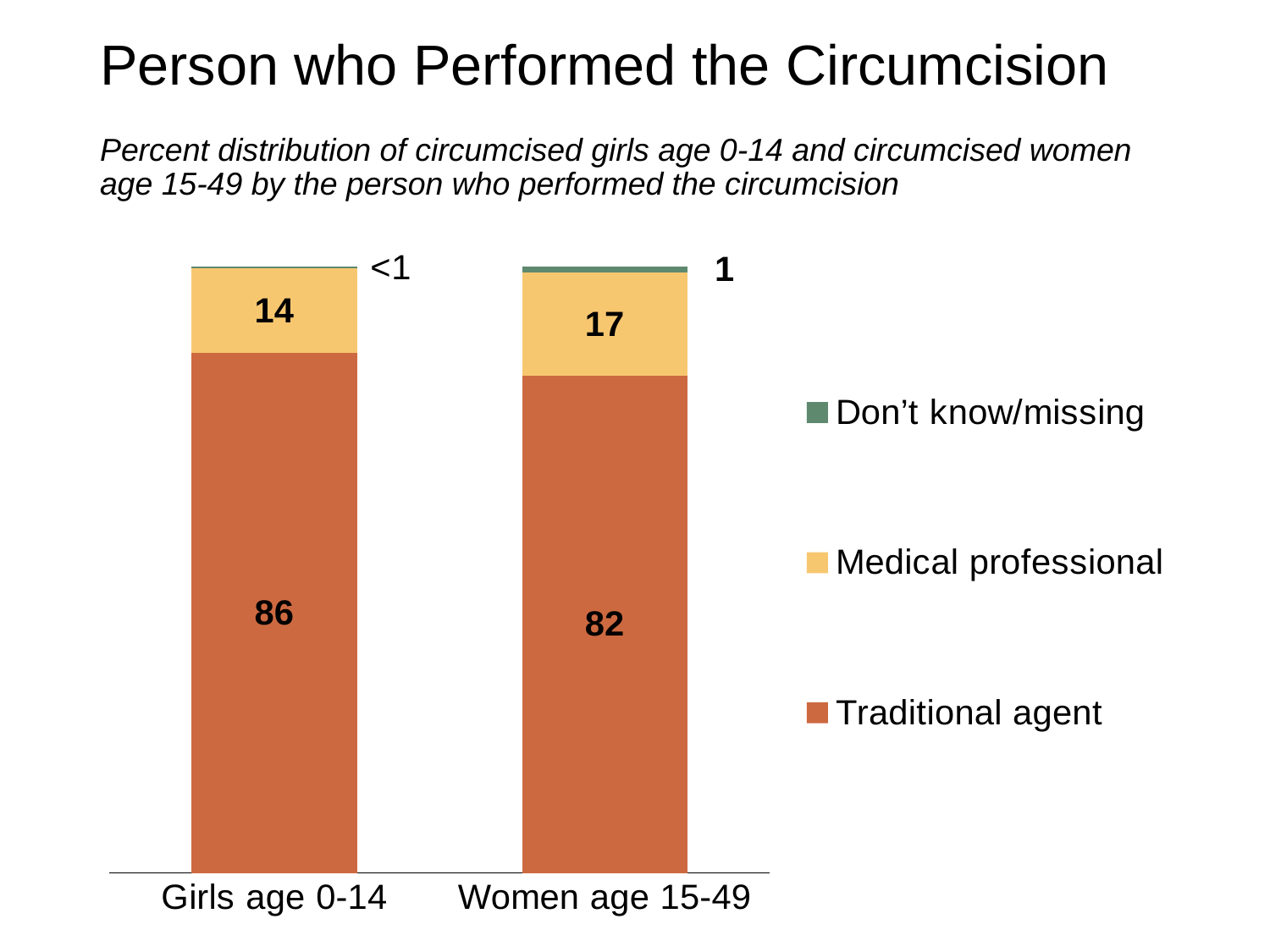

# Person who Performed the Circumcision
Percent distribution of circumcised girls age 0-14 and circumcised women age 15-49 by the person who performed the circumcision

### Chart

| Category | Traditional agent | Medical professional | Don’t know/missing |
|---|---|---|---|
| Girls age 0-14 | 86.0 | 14.0 | 0.3 |
| Women age 15-49 | 82.0 | 17.0 | 1.0 |